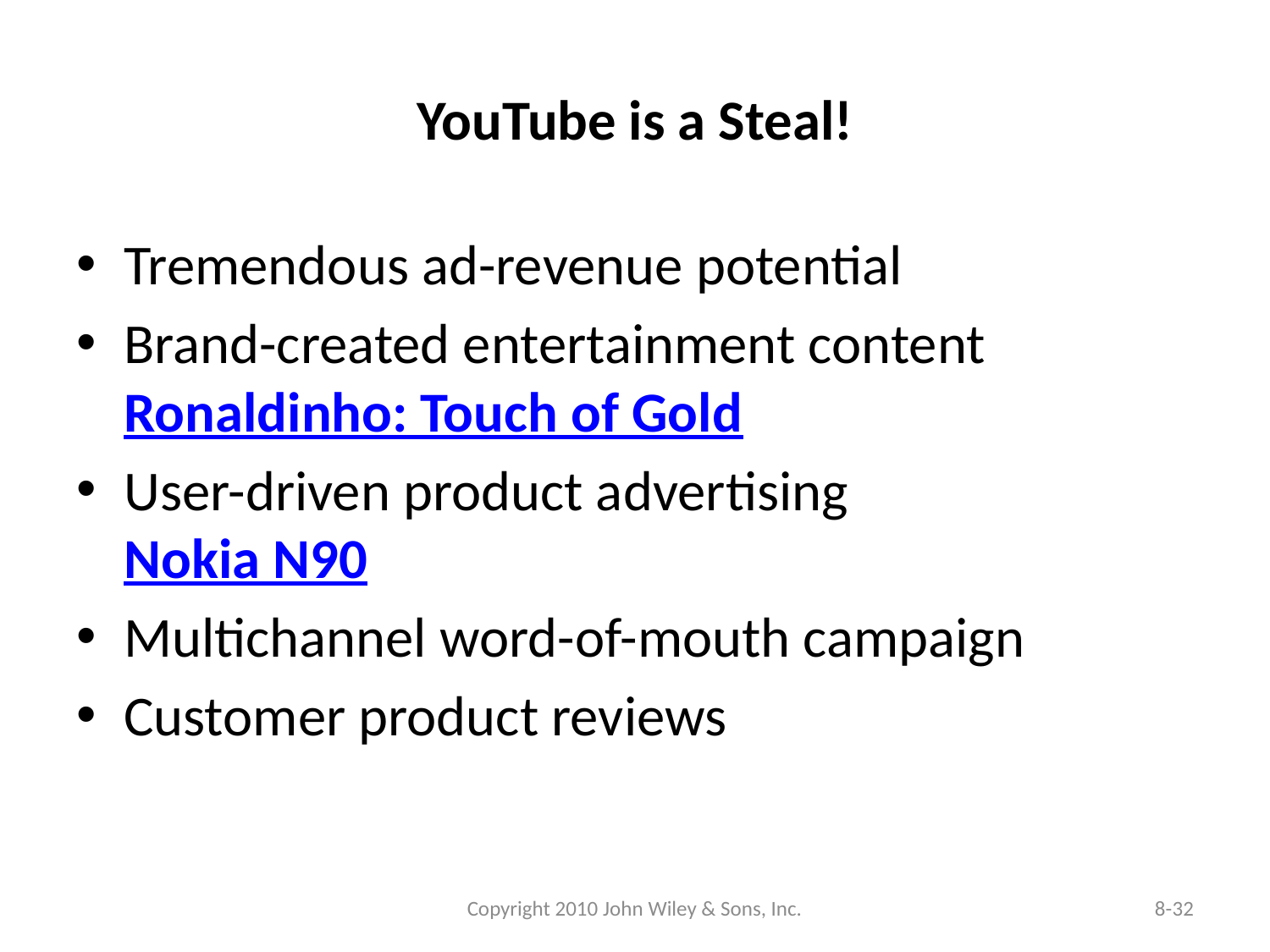

# YouTube is a Steal!
Tremendous ad-revenue potential
Brand-created entertainment content
Ronaldinho: Touch of Gold
User-driven product advertising
Nokia N90
Multichannel word-of-mouth campaign
Customer product reviews

Copyright 2010 John Wiley & Sons, Inc.
8-32